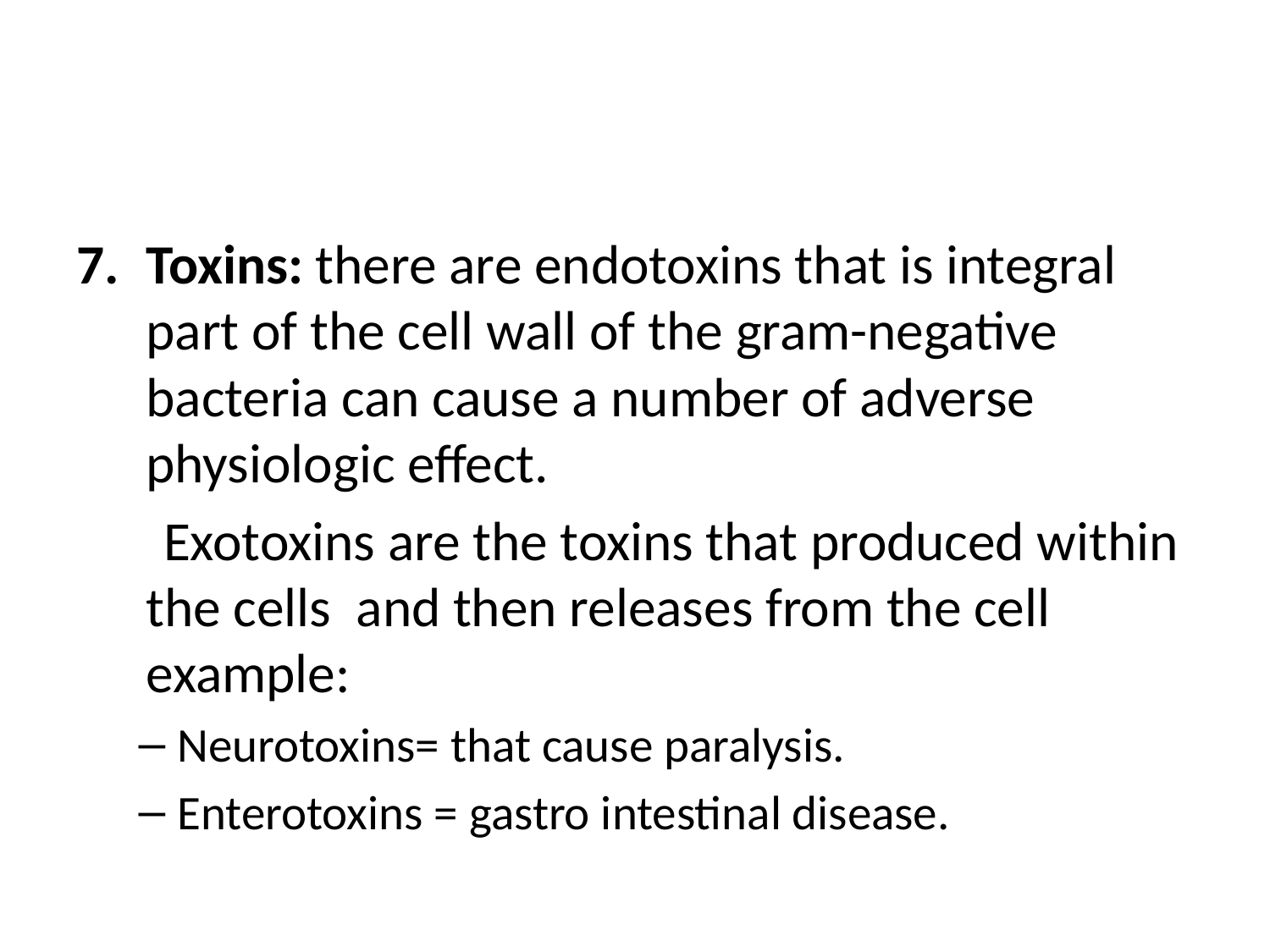

Toxins: there are endotoxins that is integral part of the cell wall of the gram-negative bacteria can cause a number of adverse physiologic effect.
       Exotoxins are the toxins that produced within the cells  and then releases from the cell example:
Neurotoxins= that cause paralysis.
Enterotoxins = gastro intestinal disease.